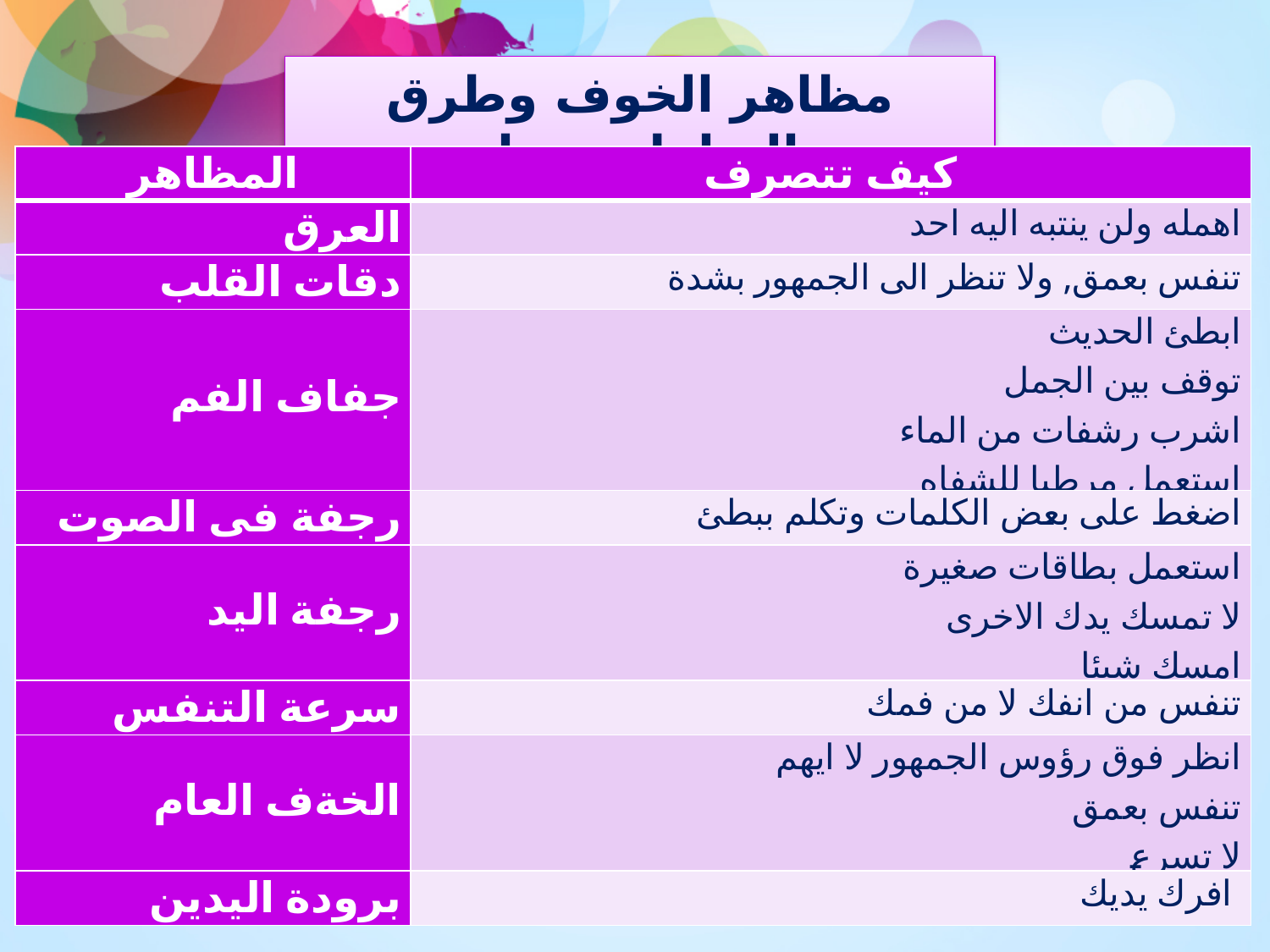

مظاهر الخوف وطرق التعامل معها
| المظاهر | كيف تتصرف |
| --- | --- |
| العرق | اهمله ولن ينتبه اليه احد |
| دقات القلب | تنفس بعمق, ولا تنظر الى الجمهور بشدة |
| جفاف الفم | ابطئ الحديث توقف بين الجمل اشرب رشفات من الماء استعمل مرطبا للشفاه |
| رجفة فى الصوت | اضغط على بعض الكلمات وتكلم ببطئ |
| رجفة اليد | استعمل بطاقات صغيرة لا تمسك يدك الاخرى امسك شيئا |
| سرعة التنفس | تنفس من انفك لا من فمك |
| الخةف العام | انظر فوق رؤوس الجمهور لا ايهم تنفس بعمق لا تسرع |
| برودة اليدين | افرك يديك |